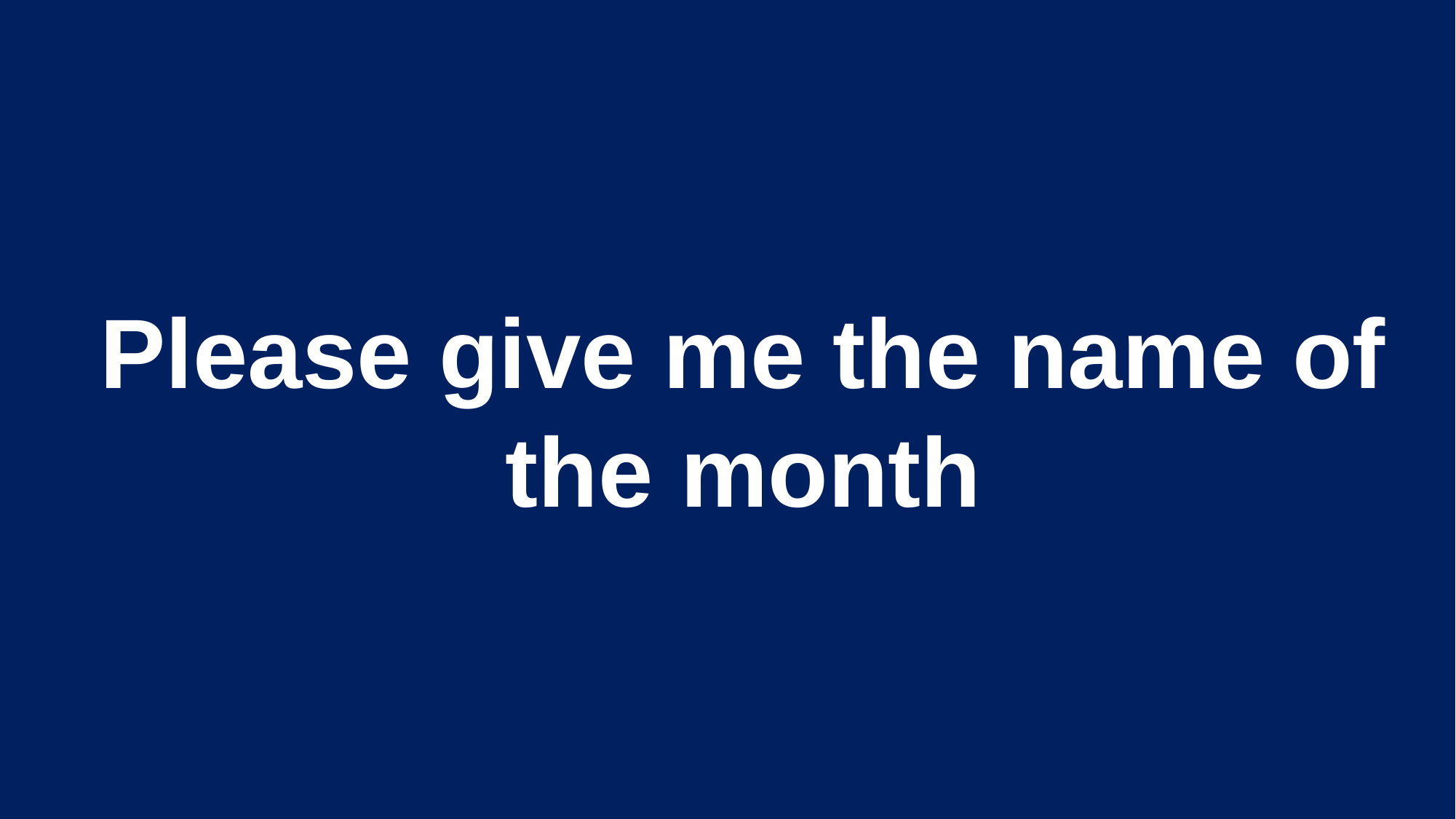

Please give me the name of the month